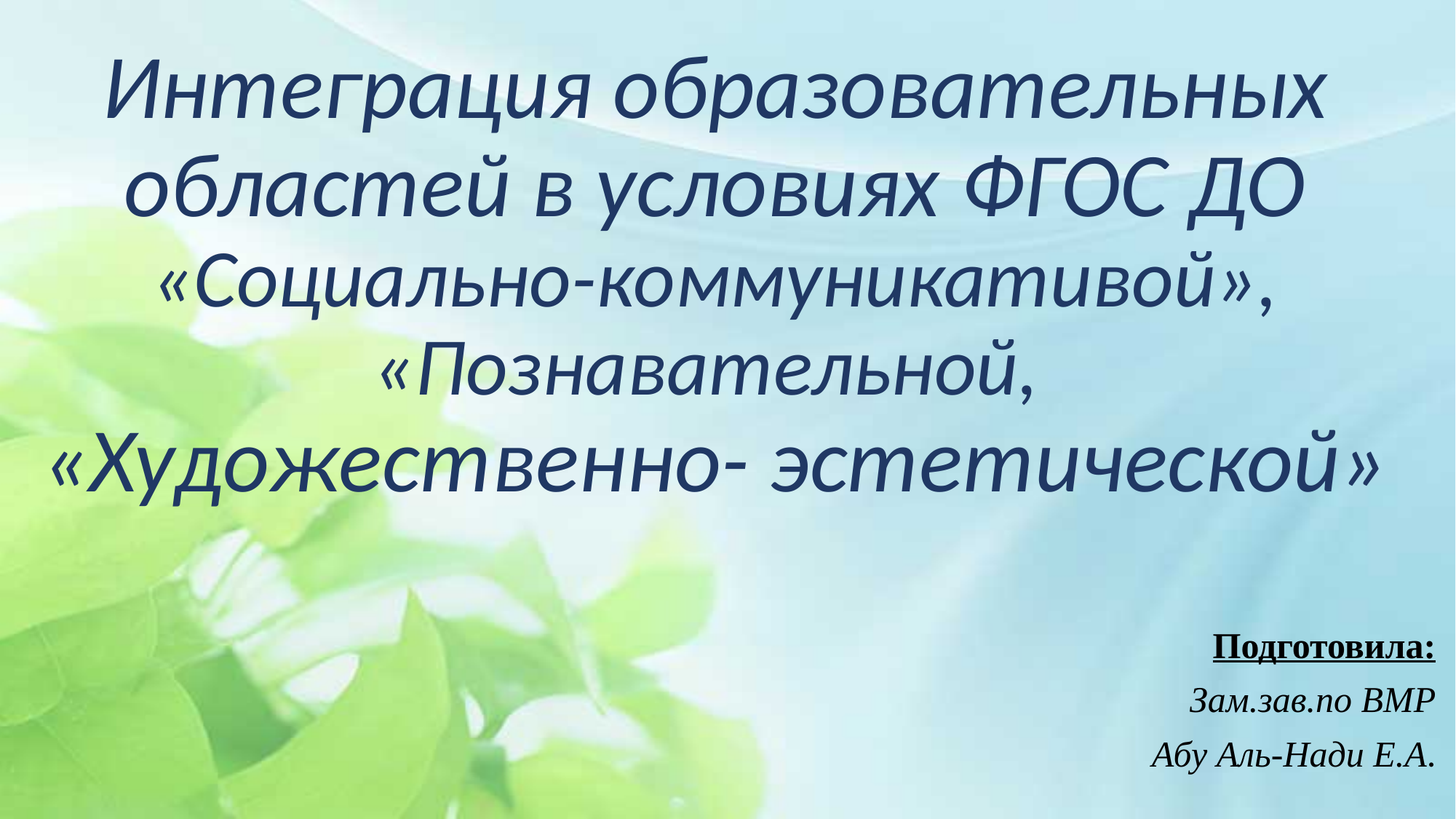

# Интеграция образовательных областей в условиях ФГОС ДО «Социально-коммуникативой», «Познавательной, «Художественно- эстетической»
Подготовила:
Зам.зав.по ВМР
 Абу Аль-Нади Е.А.